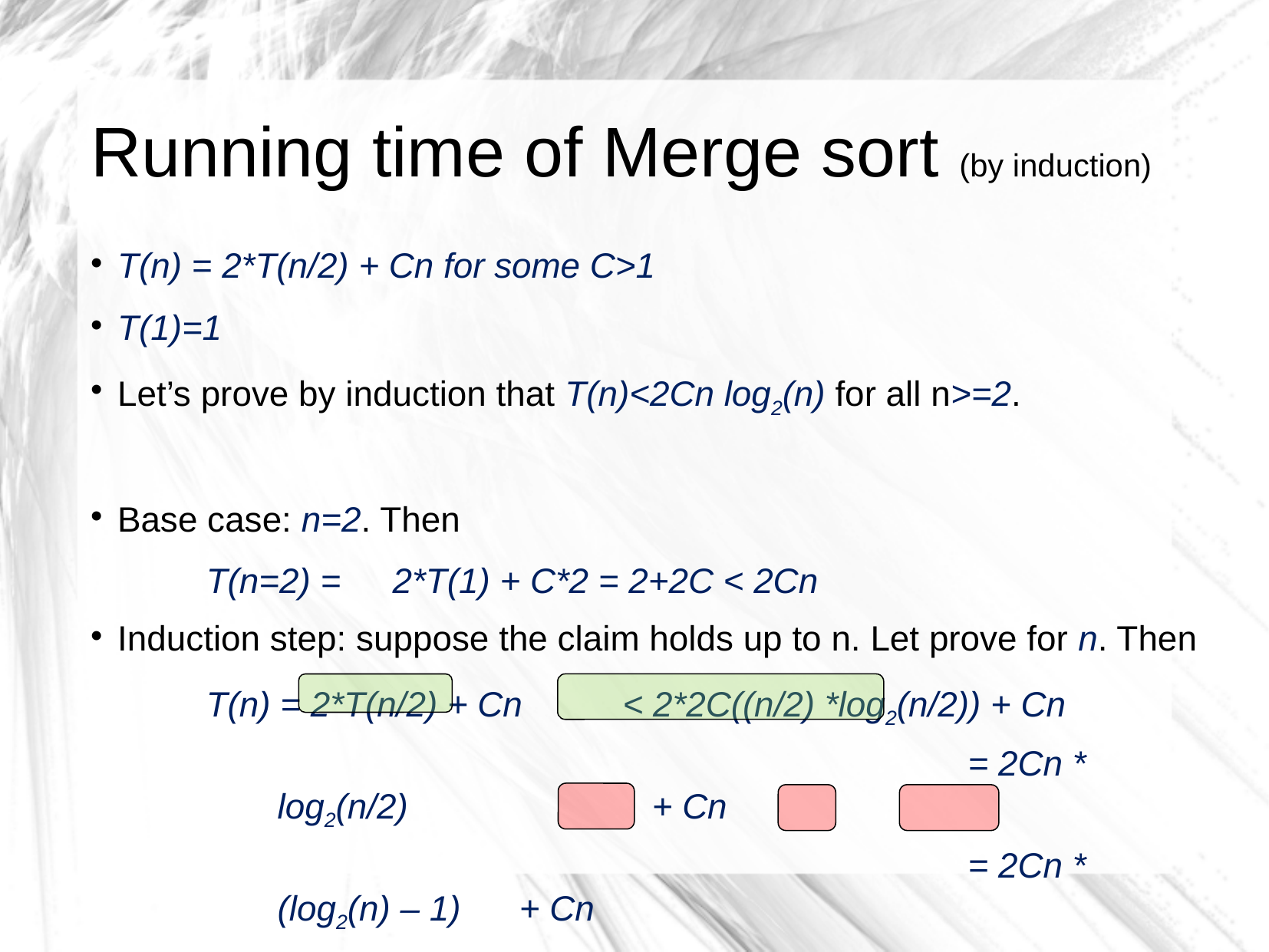

# Running time of Merge sort (by induction)
T(n) = 2*T(n/2) + Cn for some C>1
T(1)=1
Let’s prove by induction that T(n)<2Cn log2(n) for all n>=2.

Base case: n=2. Then
T(n=2) =	2*T(1) + C*2 = 2+2C < 2Cn
Induction step: suppose the claim holds up to n. Let prove for n. Then
T(n) = 2*T(n/2) + Cn	< 2*2C((n/2) *log2(n/2)) + Cn
							= 2Cn * log2(n/2) 		   + Cn
							= 2Cn * (log2(n) – 1)      + Cn
					 		< 2Cn log2(n)